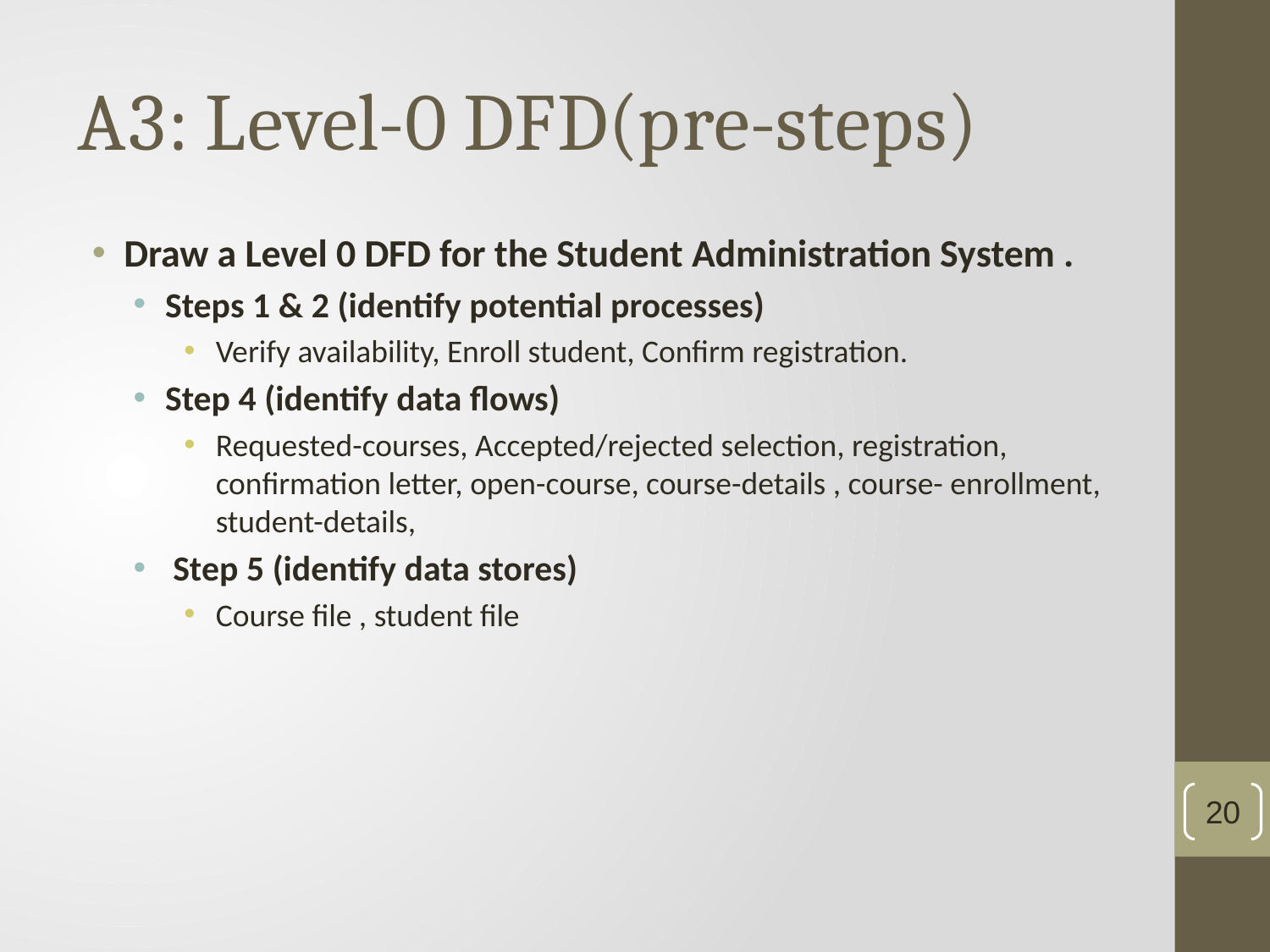

# A3: Level-0 DFD(pre-steps)
Draw a Level 0 DFD for the Student Administration System .
Steps 1 & 2 (identify potential processes)
Verify availability, Enroll student, Confirm registration.
Step 4 (identify data flows)
Requested-courses, Accepted/rejected selection, registration,  confirmation letter, open-course, course-details , course- enrollment, student-details,
 Step 5 (identify data stores)
Course file , student file

20